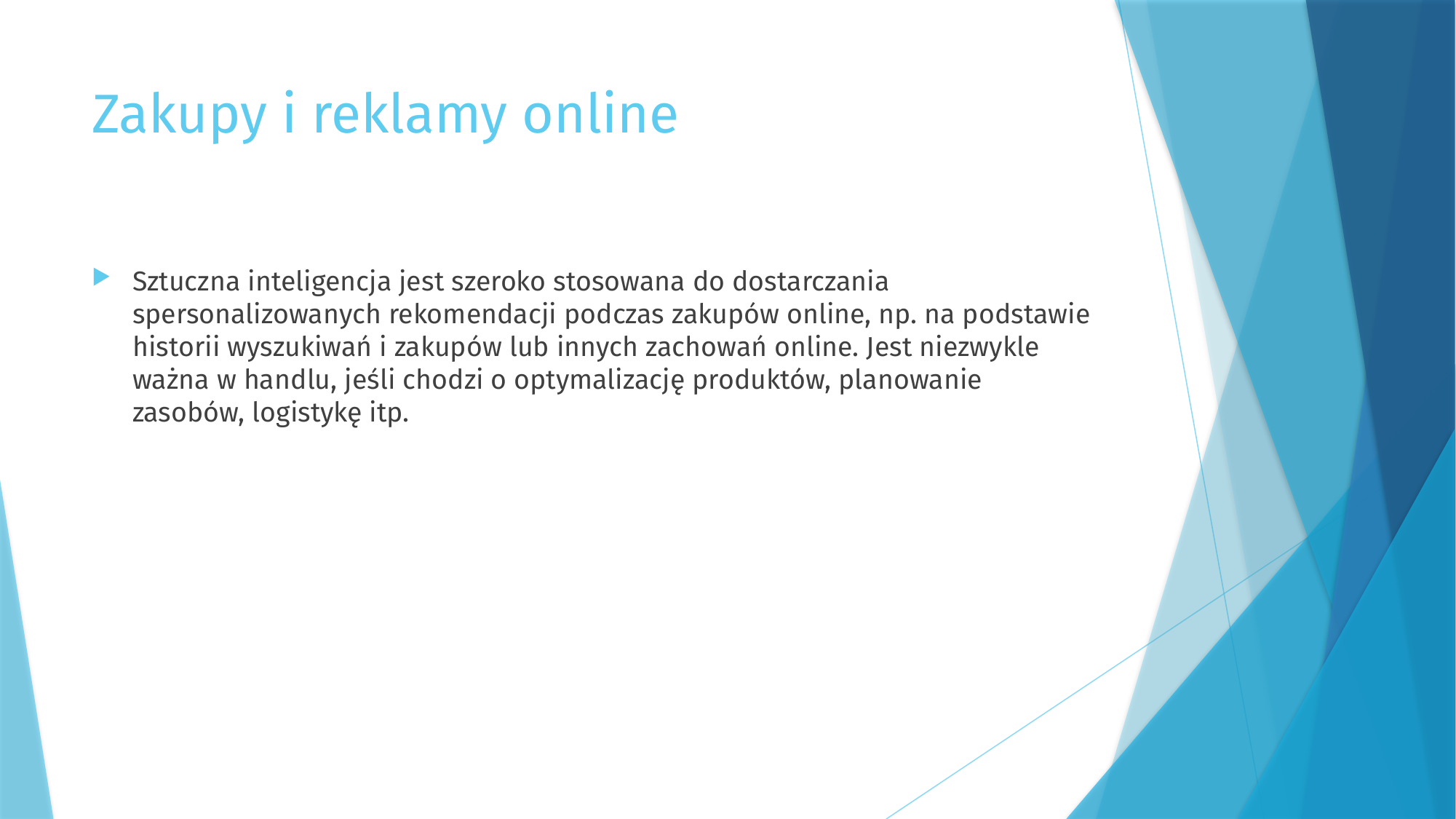

# Zakupy i reklamy online
Sztuczna inteligencja jest szeroko stosowana do dostarczania spersonalizowanych rekomendacji podczas zakupów online, np. na podstawie historii wyszukiwań i zakupów lub innych zachowań online. Jest niezwykle ważna w handlu, jeśli chodzi o optymalizację produktów, planowanie zasobów, logistykę itp.